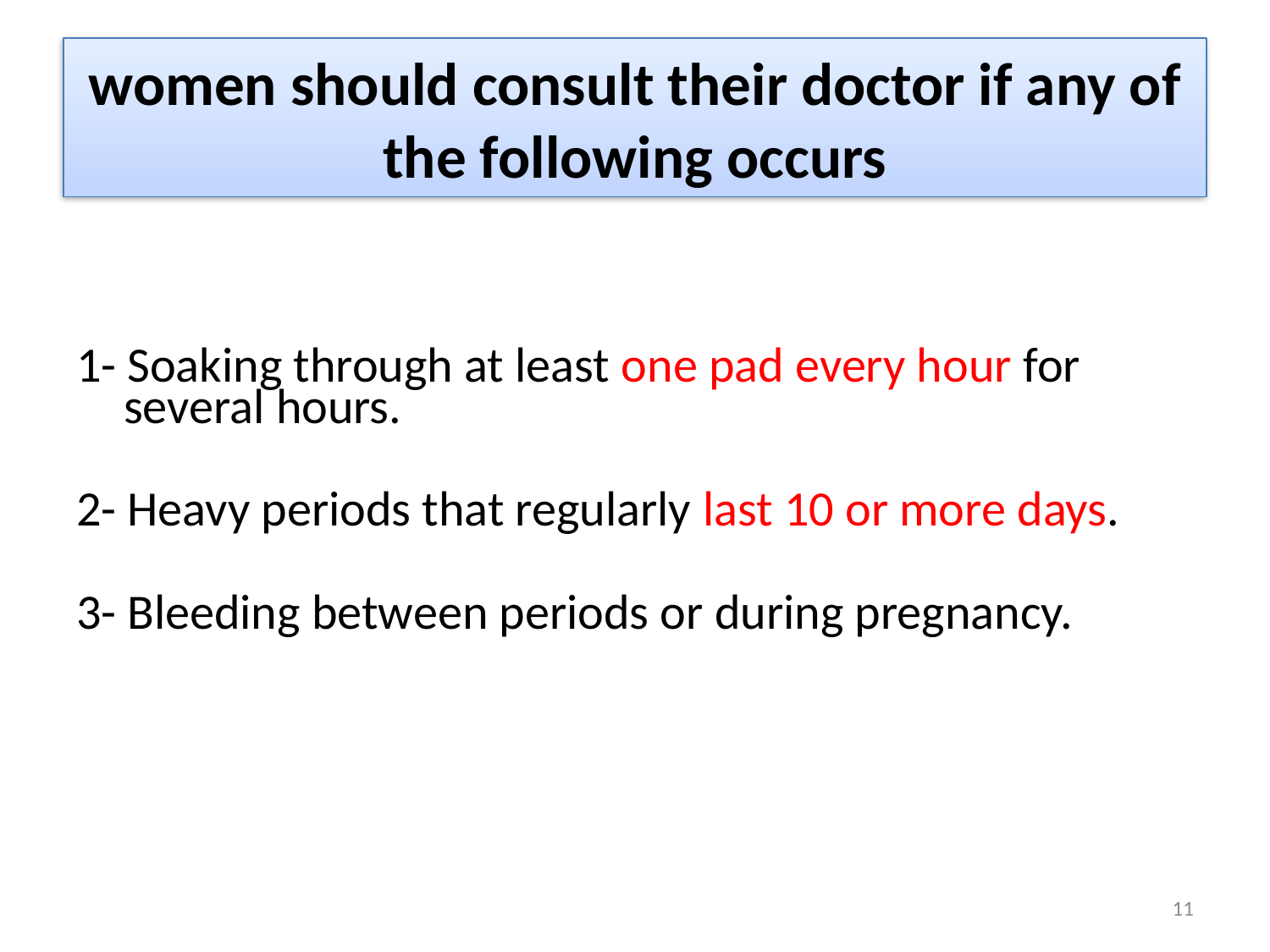

# women should consult their doctor if any of the following occurs

1- Soaking through at least one pad every hour for several hours.

2- Heavy periods that regularly last 10 or more days.

3- Bleeding between periods or during pregnancy.
11